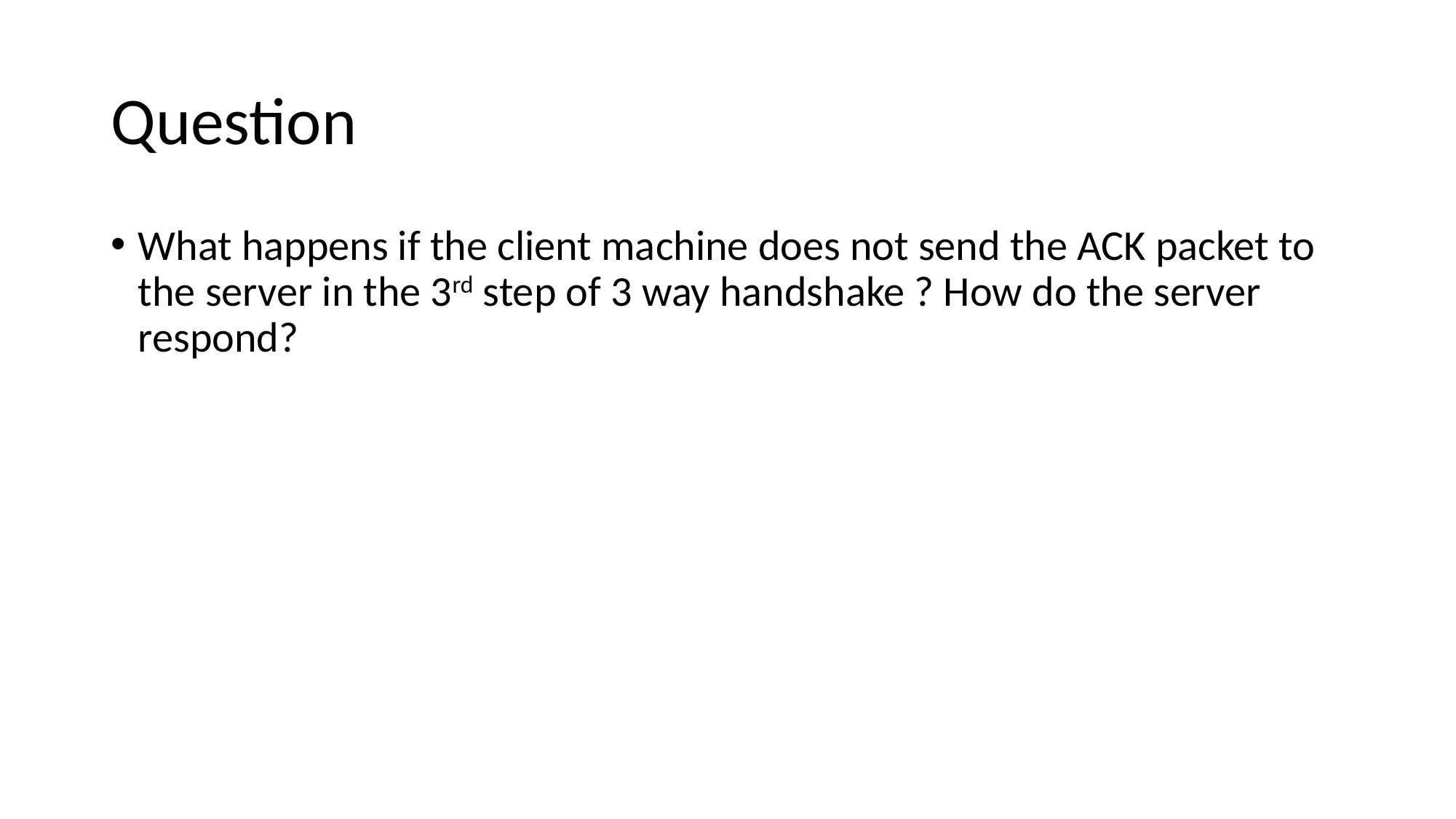

# Question
What happens if the client machine does not send the ACK packet to the server in the 3rd step of 3 way handshake ? How do the server respond?